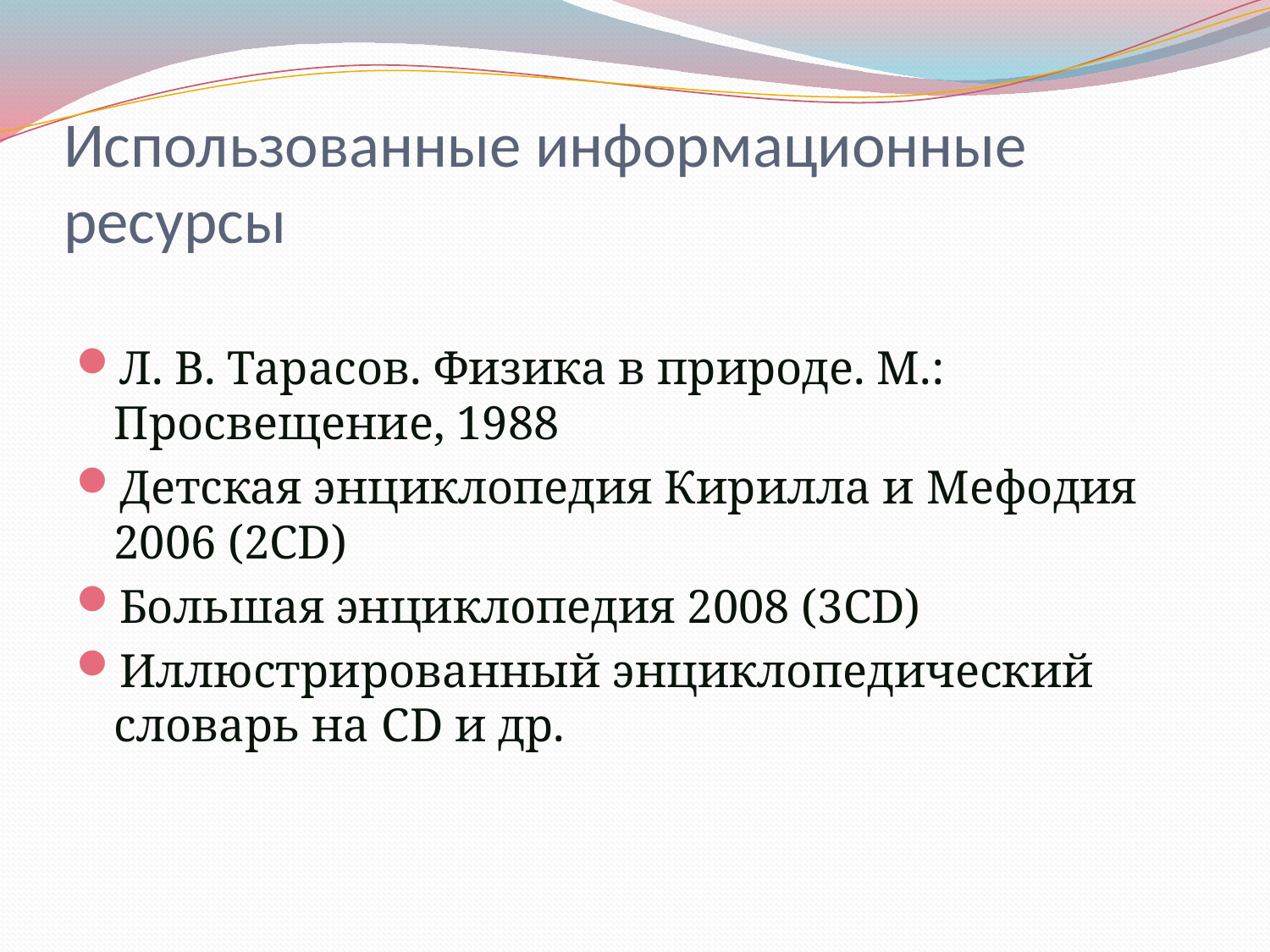

# Использованные информационные ресурсы

Л. В. Тарасов. Физика в природе. М.: Просвещение, 1988
Детская энциклопедия Кирилла и Мефодия 2006 (2CD)
Большая энциклопедия 2008 (3CD)
Иллюстрированный энциклопедический словарь на CD и др.